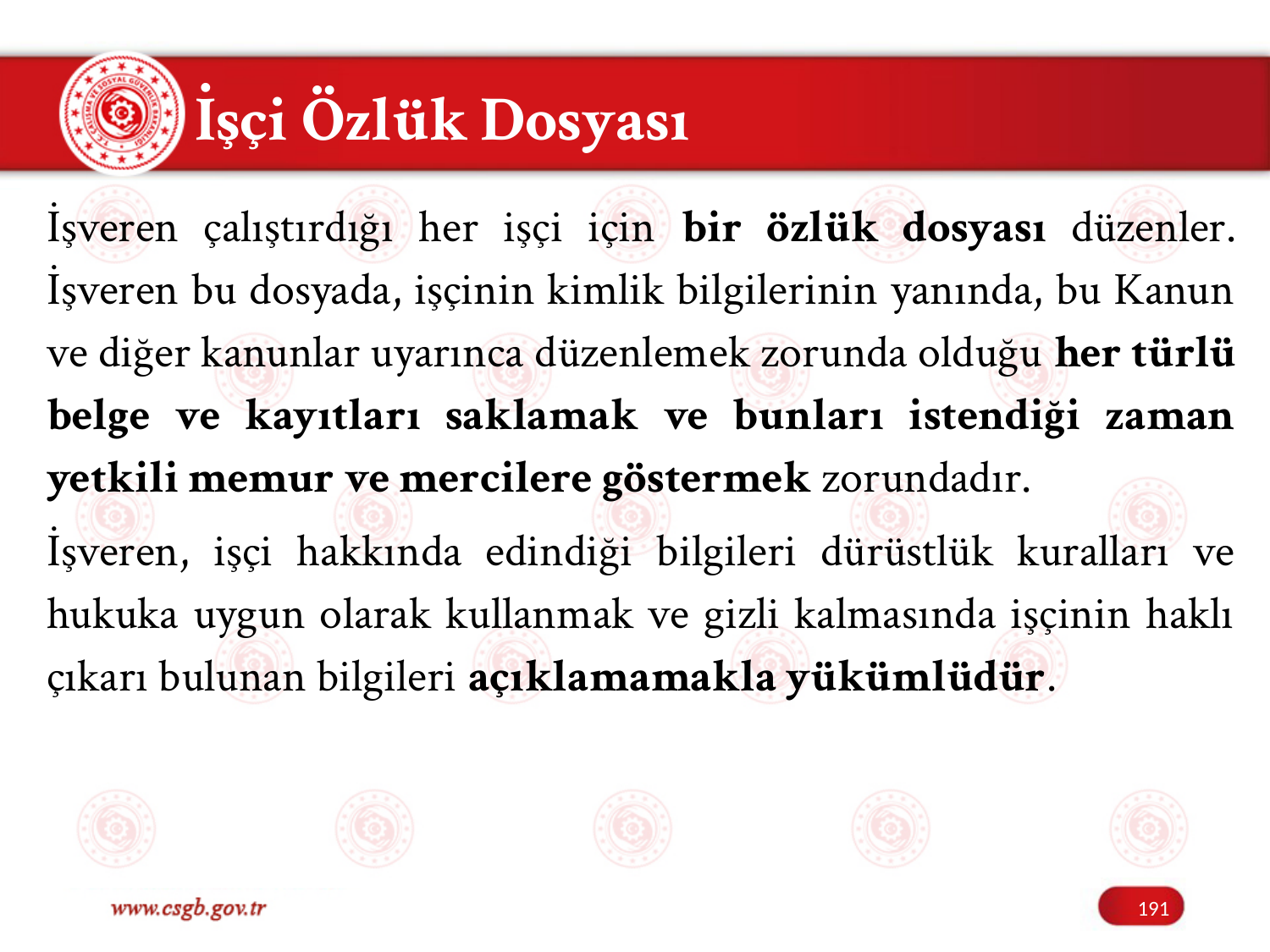

# İşçi Özlük Dosyası
İşveren çalıştırdığı her işçi için bir özlük dosyası düzenler. İşveren bu dosyada, işçinin kimlik bilgilerinin yanında, bu Kanun ve diğer kanunlar uyarınca düzenlemek zorunda olduğu her türlü belge ve kayıtları saklamak ve bunları istendiği zaman yetkili memur ve mercilere göstermek zorundadır.
İşveren, işçi hakkında edindiği bilgileri dürüstlük kuralları ve hukuka uygun olarak kullanmak ve gizli kalmasında işçinin haklı çıkarı bulunan bilgileri açıklamamakla yükümlüdür.

191